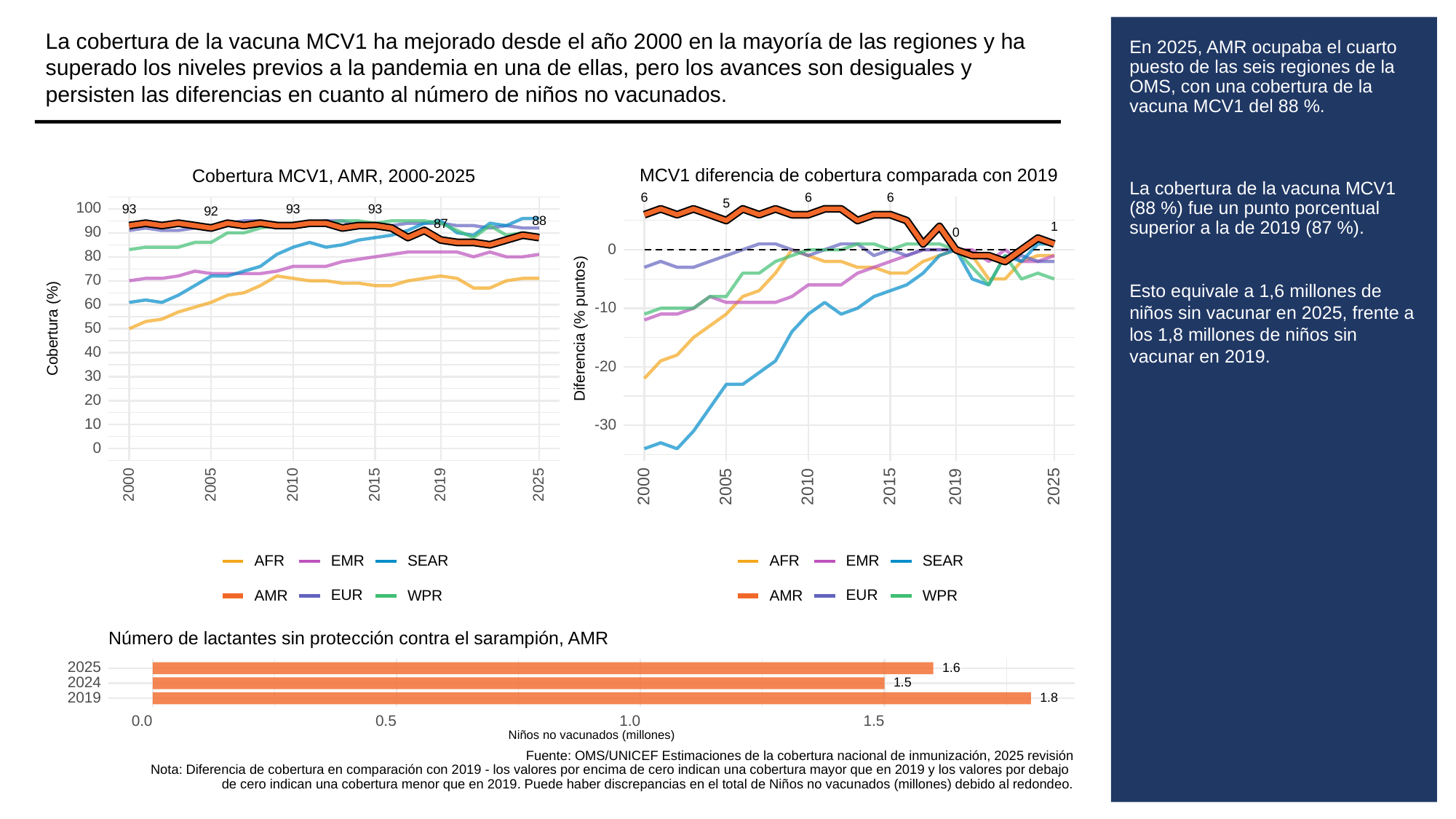

La cobertura de la vacuna MCV1 ha mejorado desde el año 2000 en la mayoría de las regiones y ha superado los niveles previos a la pandemia en una de ellas, pero los avances son desiguales y persisten las diferencias en cuanto al número de niños no vacunados.
# En 2025, AMR ocupaba el cuarto puesto de las seis regiones de la OMS, con una cobertura de la vacuna MCV1 del 88 %.

La cobertura de la vacuna MCV1 (88 %) fue un punto porcentual superior a la de 2019 (87 %).

Esto equivale a 1,6 millones de niños sin vacunar en 2025, frente a los 1,8 millones de niños sin vacunar en 2019.

MCV1 diferencia de cobertura comparada con 2019
Cobertura MCV1, AMR, 2000-2025
6
6
6

5
100
93
93
93
92

88

87

1

90
0

0

80

70

60
-10

Cobertura (%)
Diferencia (% puntos)
50

40

-20

30

20

10
-30

0

2000
2005
2010
2015
2019
2025
2000
2005
2010
2015
2019
2025
SEAR
SEAR
AFR
EMR
AFR
EMR

EUR
EUR
AMR
WPR
AMR
WPR

Número de lactantes sin protección contra el sarampión, AMR

2025
1.6

2024
1.5

2019
1.8

0.0
0.5
1.0
1.5
Niños no vacunados (millones)
Fuente: OMS/UNICEF Estimaciones de la cobertura nacional de inmunización, 2025 revisión
Nota: Diferencia de cobertura en comparación con 2019 - los valores por encima de cero indican una cobertura mayor que en 2019 y los valores por debajo
de cero indican una cobertura menor que en 2019. Puede haber discrepancias en el total de Niños no vacunados (millones) debido al redondeo.